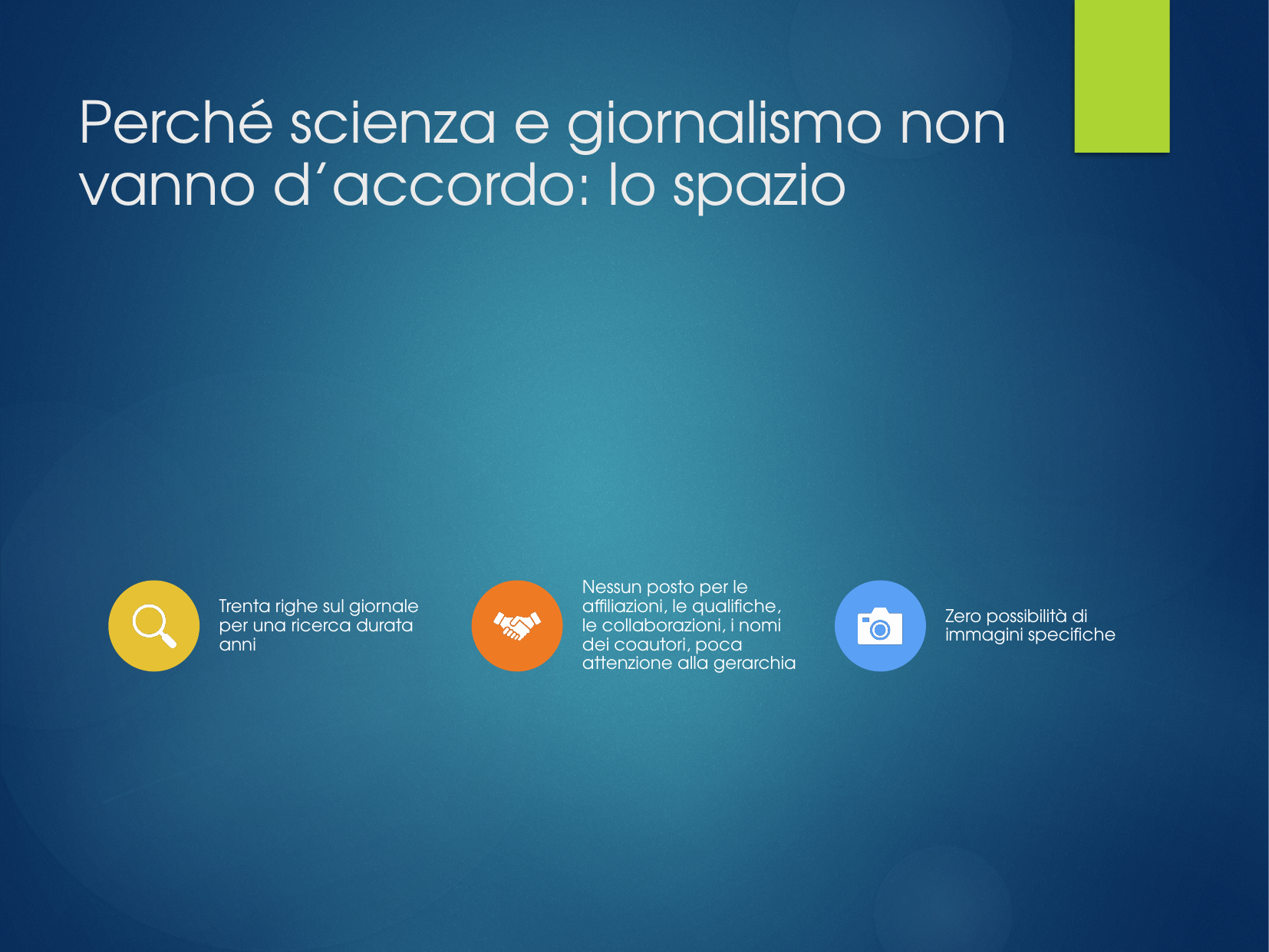

# Perché scienza e giornalismo non vanno d’accordo: lo spazio
Trenta righe sul giornale per una ricerca durata anni
Nessun posto per le affiliazioni, le qualifiche, le collaborazioni, i nomi dei coautori, poca attenzione alla gerarchia
Zero possibilità di immagini specifiche